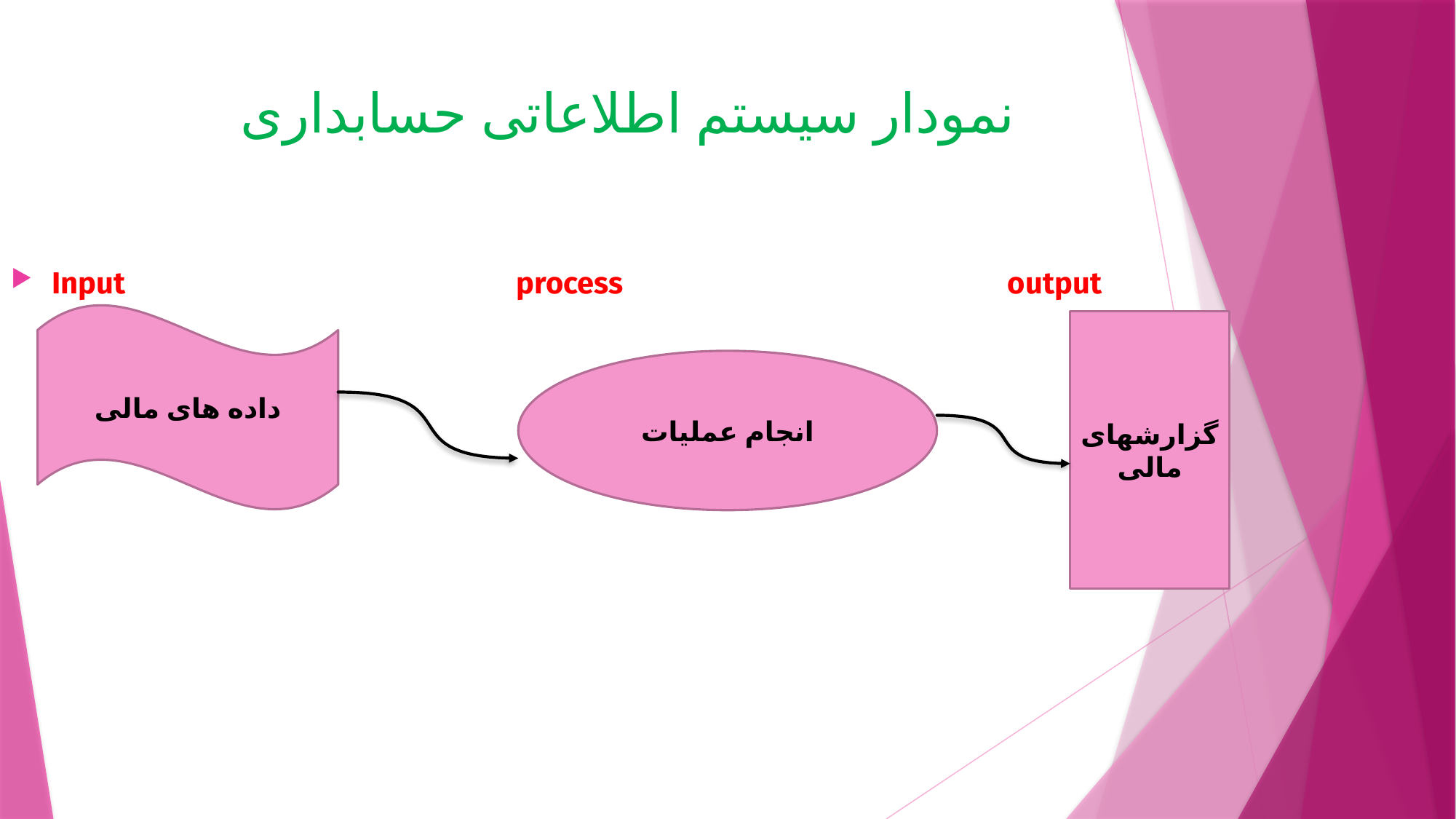

نمودار سیستم اطلاعاتی حسابداری
Input                                                 process                                                output
داده های مالی
گزارشهای مالی
انجام عملیات